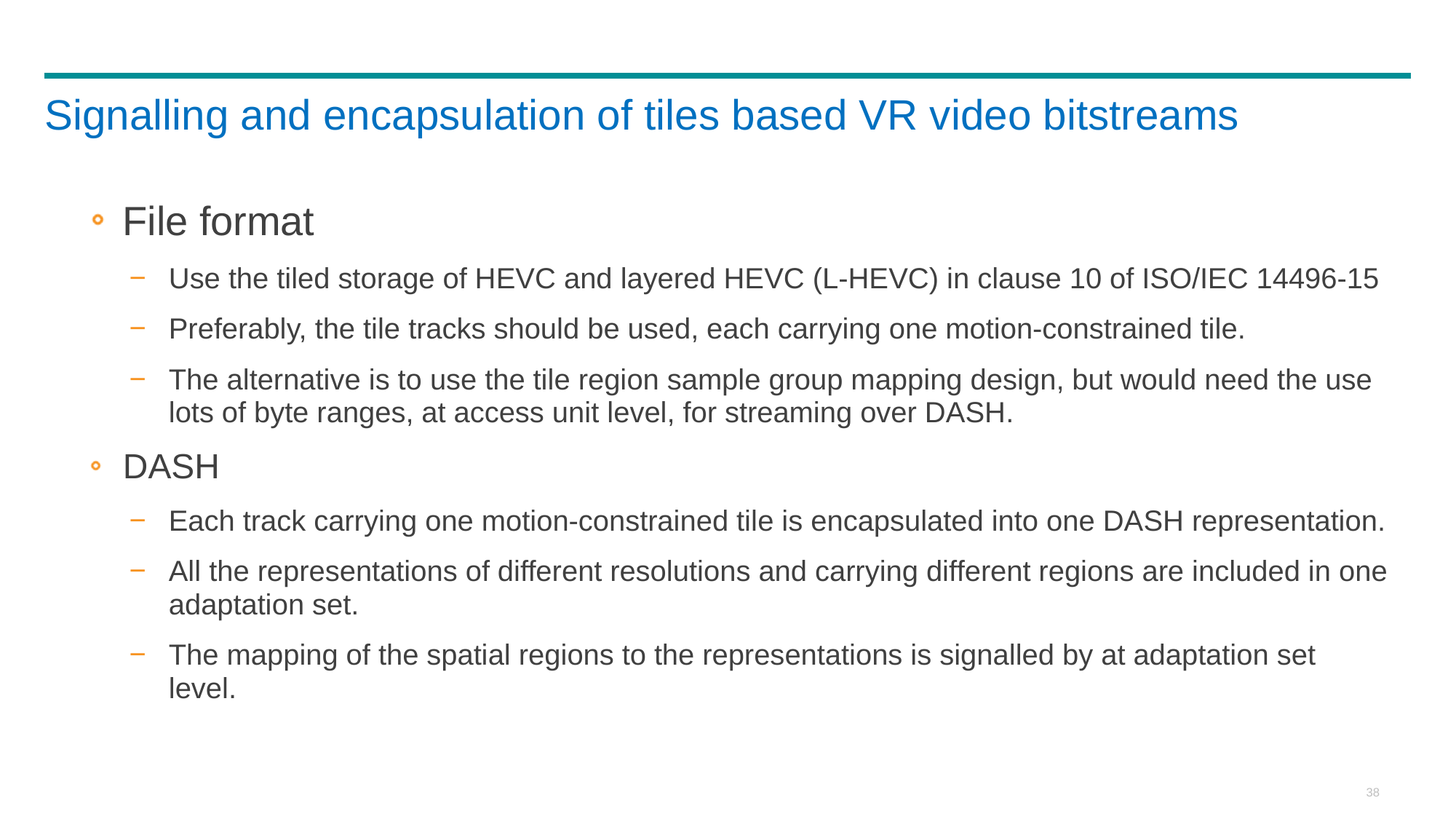

# Signalling and encapsulation of tiles based VR video bitstreams
File format
Use the tiled storage of HEVC and layered HEVC (L-HEVC) in clause 10 of ISO/IEC 14496-15
Preferably, the tile tracks should be used, each carrying one motion-constrained tile.
The alternative is to use the tile region sample group mapping design, but would need the use lots of byte ranges, at access unit level, for streaming over DASH.
DASH
Each track carrying one motion-constrained tile is encapsulated into one DASH representation.
All the representations of different resolutions and carrying different regions are included in one adaptation set.
The mapping of the spatial regions to the representations is signalled by at adaptation set level.